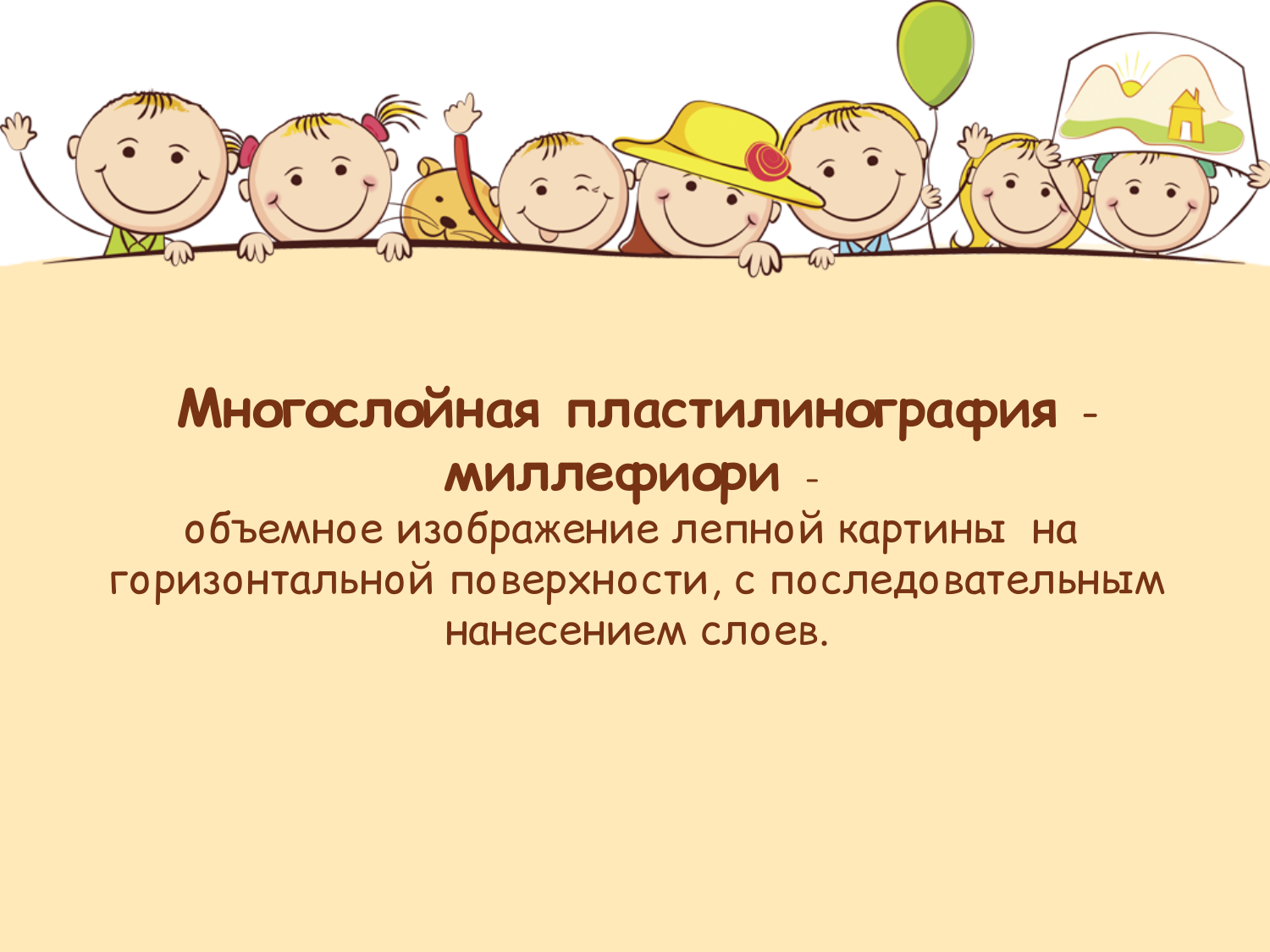

Многослойная пластилинография – миллефиори -
объемное изображение лепной картины  на  горизонтальной поверхности, с последовательным нанесением слоев.